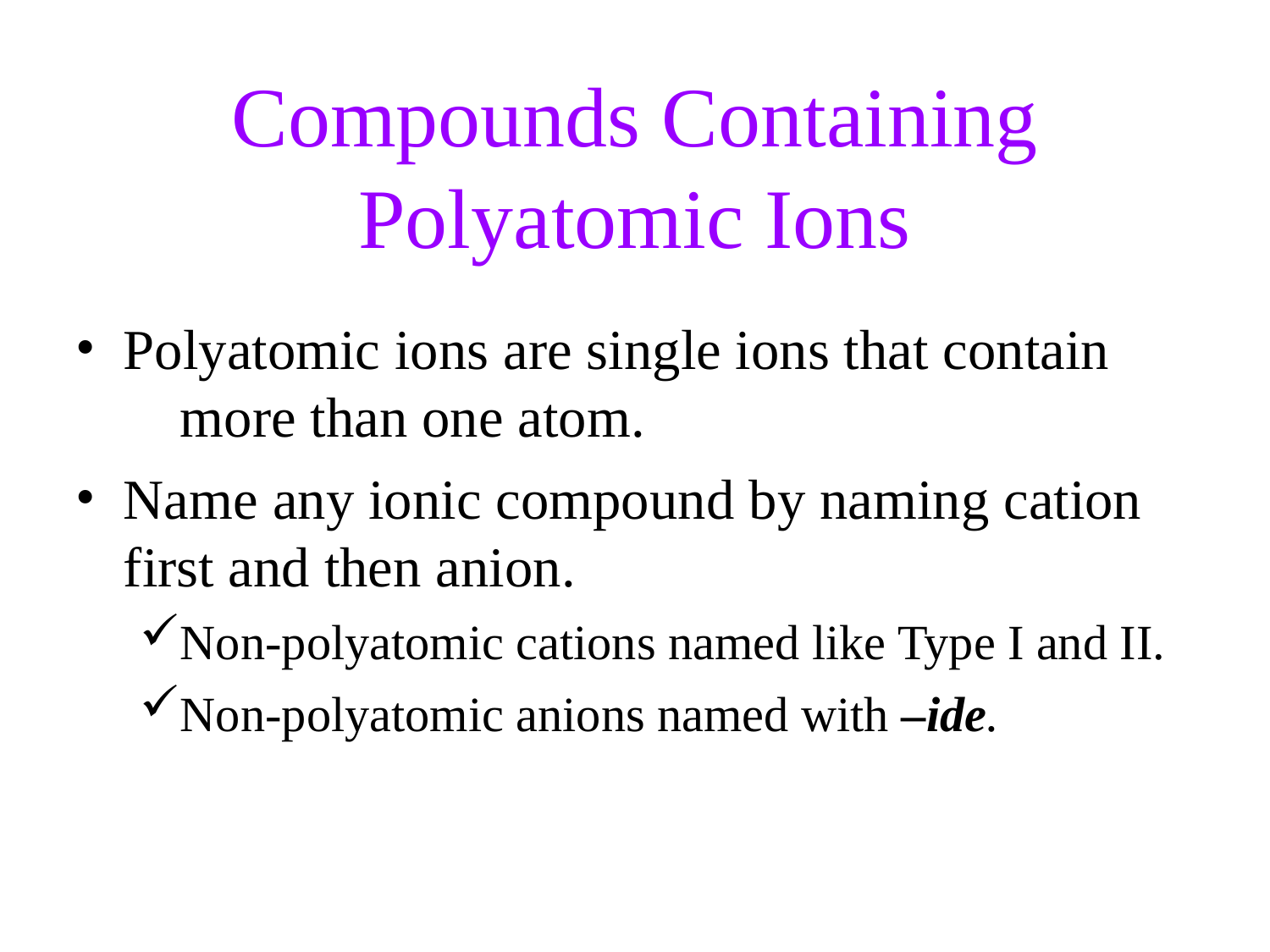

Compounds Containing Polyatomic Ions
Polyatomic ions are single ions that contain             more than one atom.
Name any ionic compound by naming cation first and then anion.
Non-polyatomic cations named like Type I and II.
Non-polyatomic anions named with –ide.